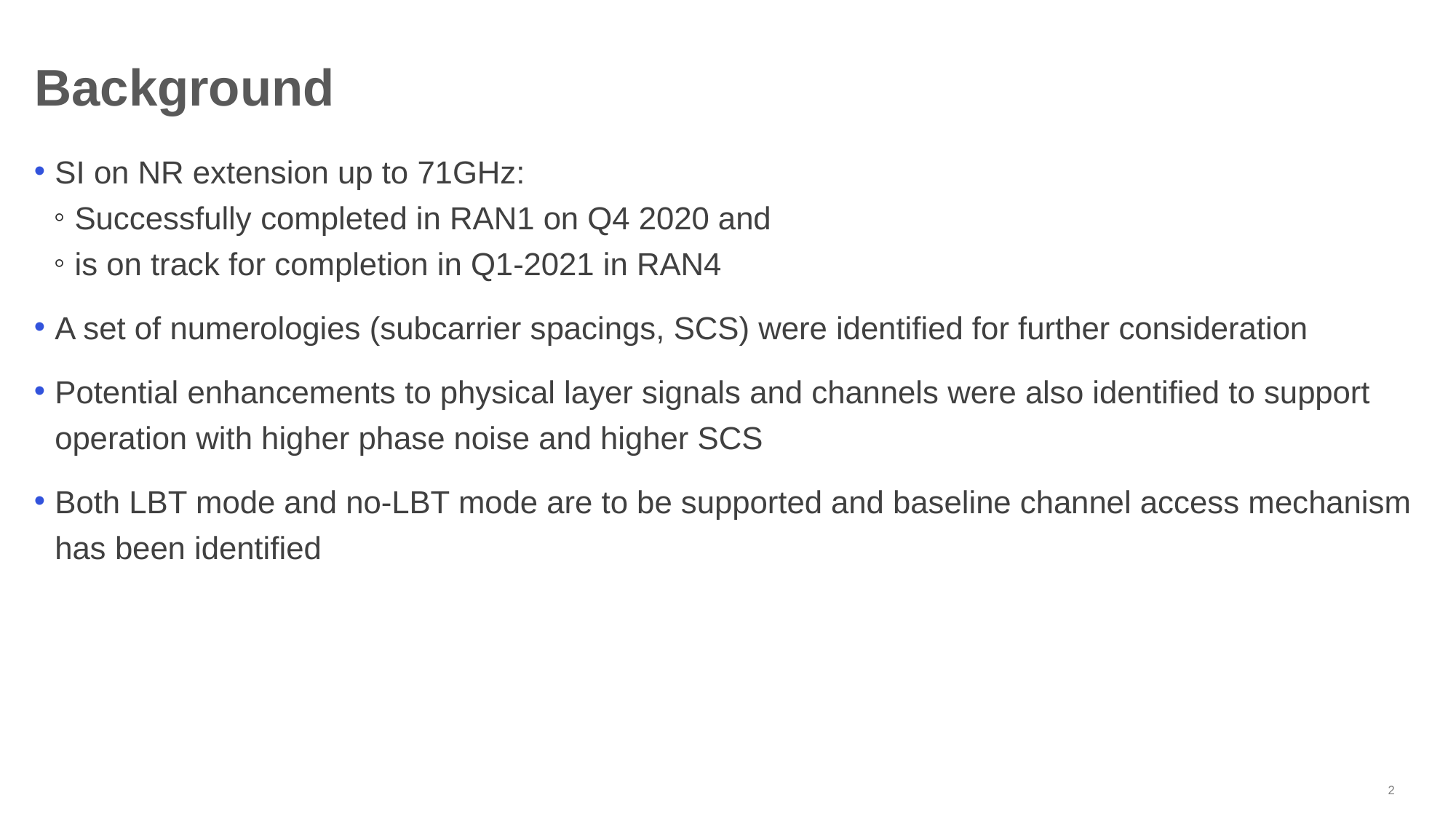

# Background
SI on NR extension up to 71GHz:
Successfully completed in RAN1 on Q4 2020 and
is on track for completion in Q1-2021 in RAN4
A set of numerologies (subcarrier spacings, SCS) were identified for further consideration
Potential enhancements to physical layer signals and channels were also identified to support operation with higher phase noise and higher SCS
Both LBT mode and no-LBT mode are to be supported and baseline channel access mechanism has been identified